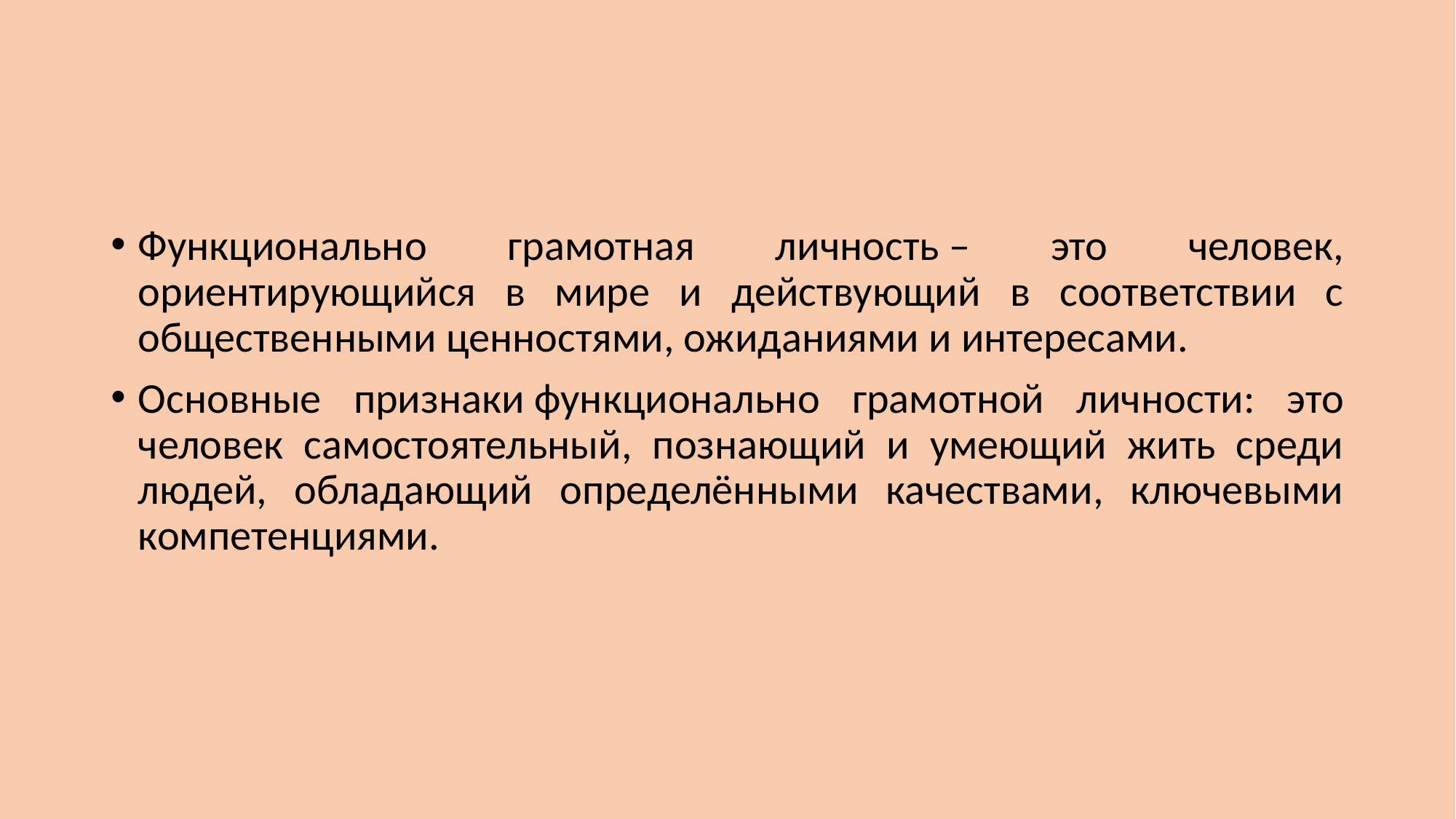

#
Функционально грамотная личность – это человек, ориентирующийся в мире и действующий в соответствии с общественными ценностями, ожиданиями и интересами.
Основные признаки функционально грамотной личности: это человек самостоятельный, познающий и умеющий жить среди людей, обладающий определёнными качествами, ключевыми компетенциями.